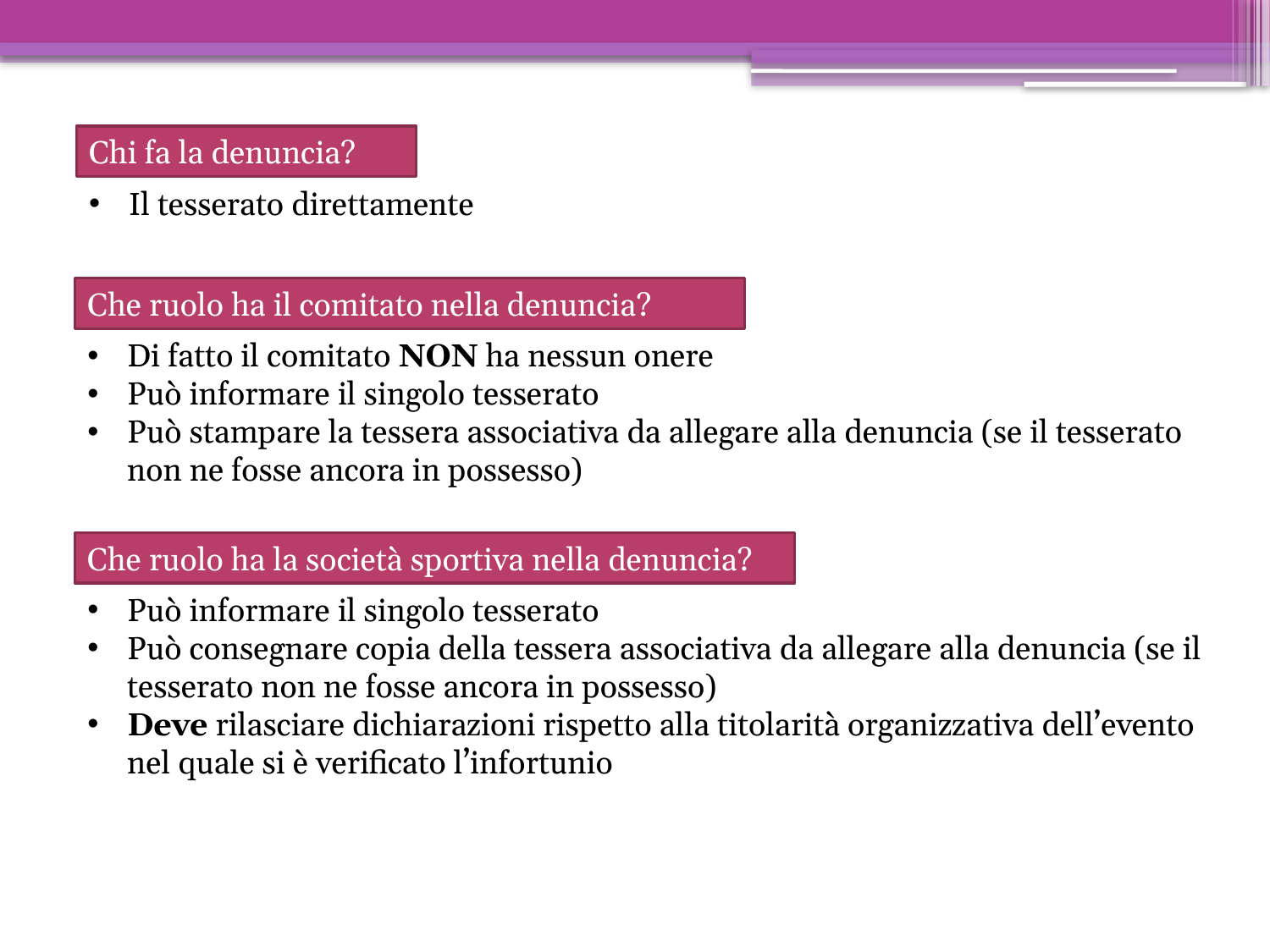

Chi fa la denuncia?
Il tesserato direttamente
Che ruolo ha il comitato nella denuncia?
Di fatto il comitato NON ha nessun onere
Può informare il singolo tesserato
Può stampare la tessera associativa da allegare alla denuncia (se il tesserato non ne fosse ancora in possesso)
Che ruolo ha la società sportiva nella denuncia?
Può informare il singolo tesserato
Può consegnare copia della tessera associativa da allegare alla denuncia (se il tesserato non ne fosse ancora in possesso)
Deve rilasciare dichiarazioni rispetto alla titolarità organizzativa dell’evento nel quale si è verificato l’infortunio